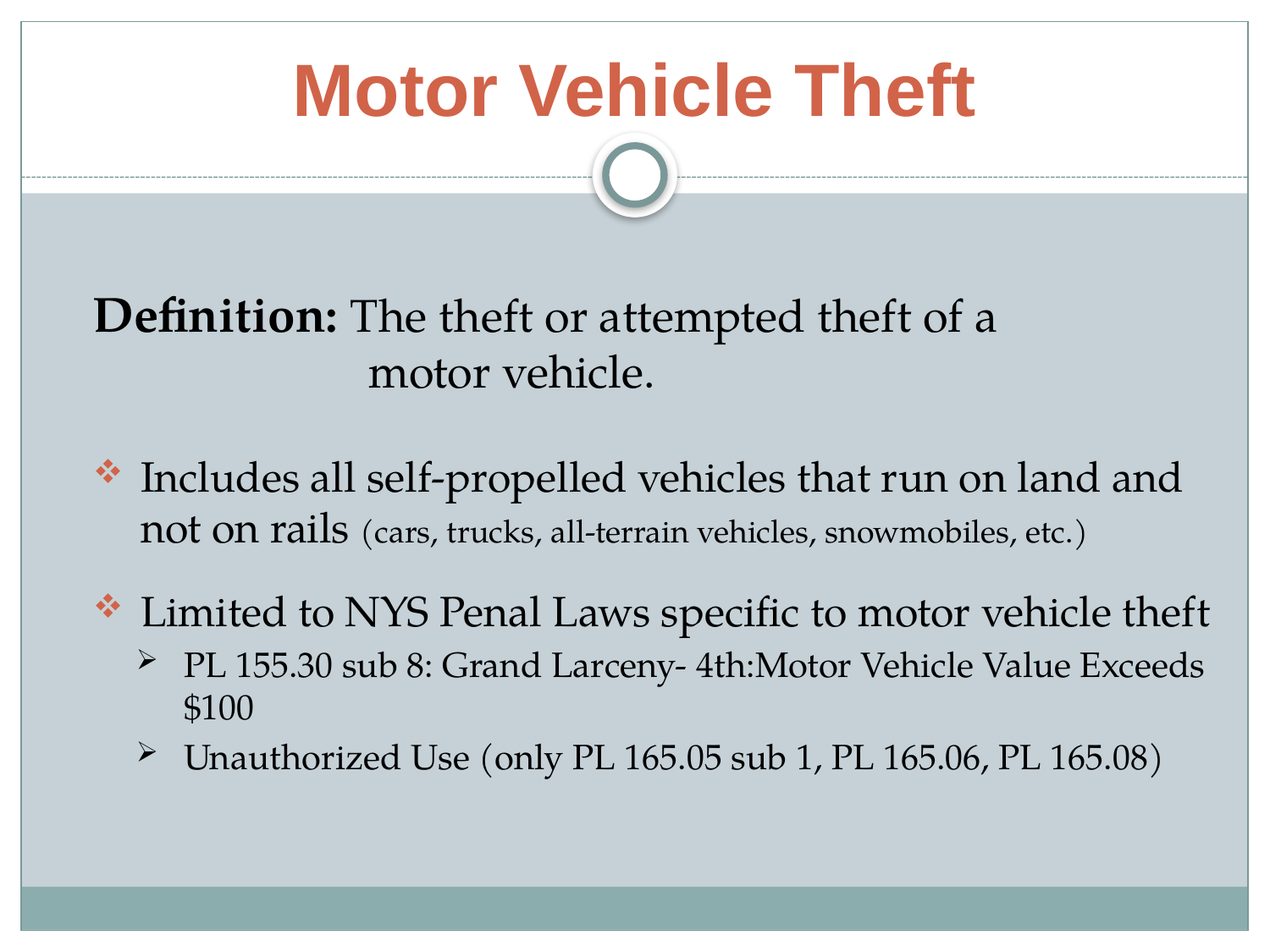

# Motor Vehicle Theft

Definition: The theft or attempted theft of a 	   	             motor vehicle.

Includes all self-propelled vehicles that run on land and not on rails (cars, trucks, all-terrain vehicles, snowmobiles, etc.)

Limited to NYS Penal Laws specific to motor vehicle theft
PL 155.30 sub 8: Grand Larceny- 4th:Motor Vehicle Value Exceeds $100
Unauthorized Use (only PL 165.05 sub 1, PL 165.06, PL 165.08)